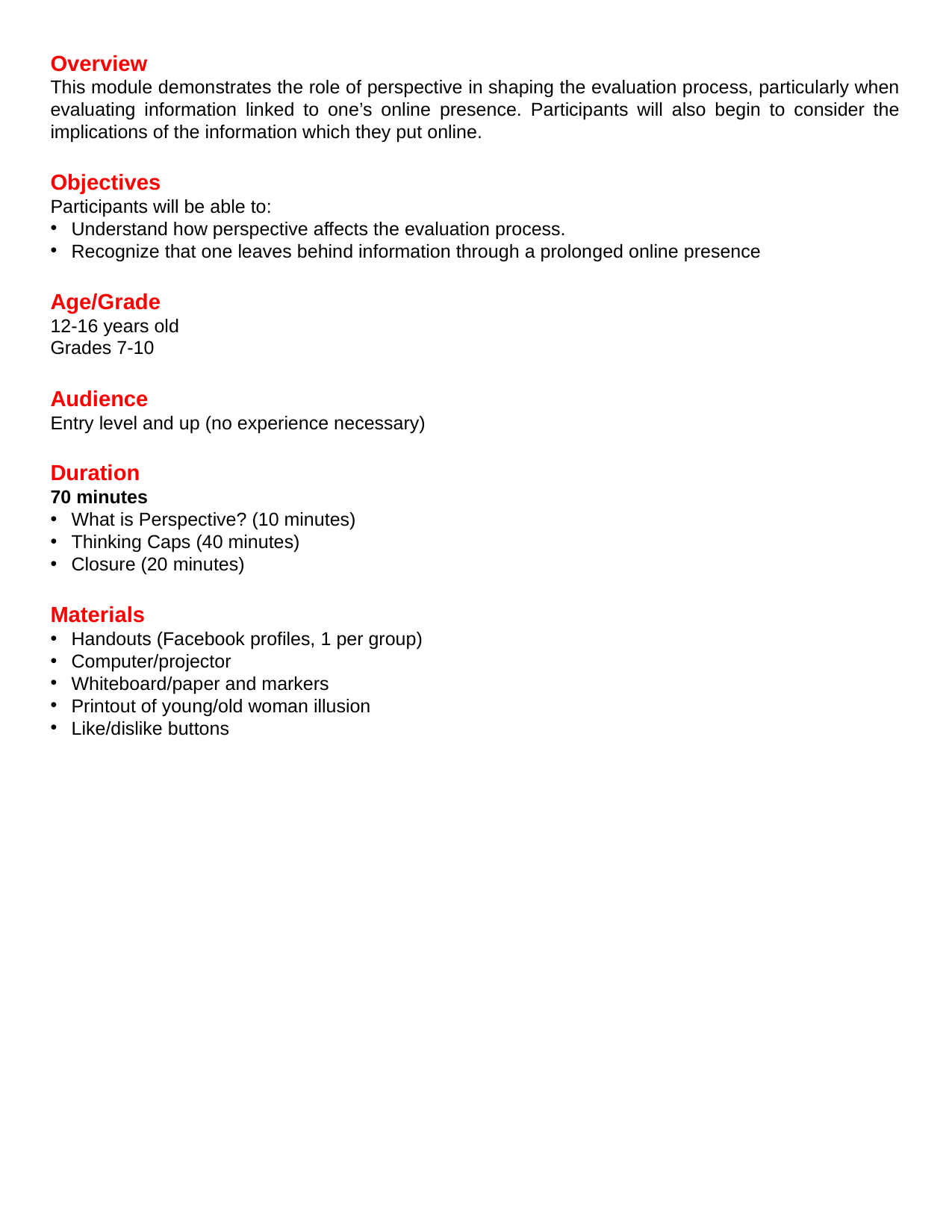

Overview
This module demonstrates the role of perspective in shaping the evaluation process, particularly when evaluating information linked to one’s online presence. Participants will also begin to consider the implications of the information which they put online.

Objectives
Participants will be able to:
Understand how perspective affects the evaluation process.
Recognize that one leaves behind information through a prolonged online presence

Age/Grade
12-16 years old
Grades 7-10

Audience
Entry level and up (no experience necessary)

Duration
70 minutes
What is Perspective? (10 minutes)
Thinking Caps (40 minutes)
Closure (20 minutes)

Materials
Handouts (Facebook profiles, 1 per group)
Computer/projector
Whiteboard/paper and markers
Printout of young/old woman illusion
Like/dislike buttons